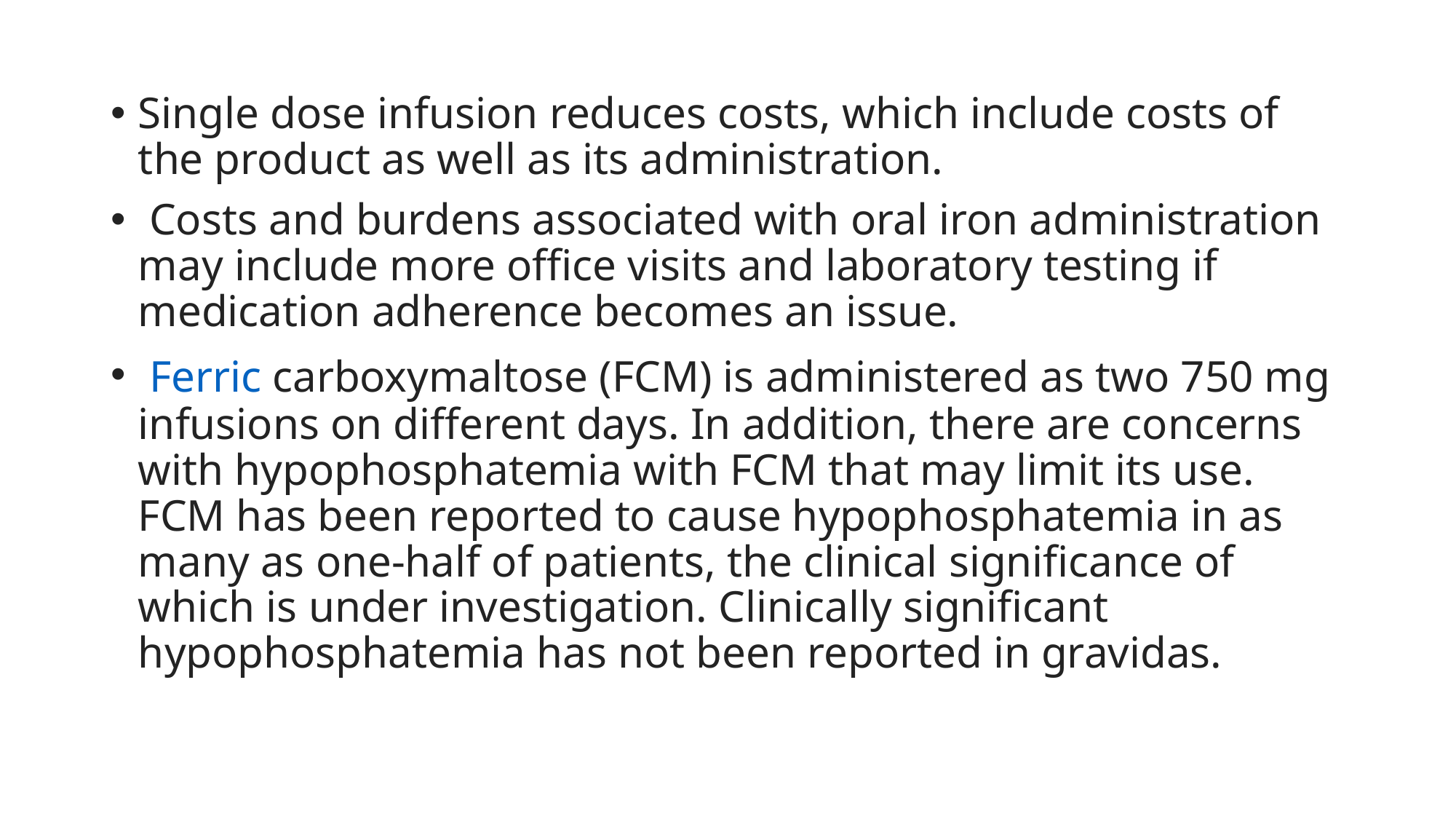

Single dose infusion reduces costs, which include costs of the product as well as its administration.
 Costs and burdens associated with oral iron administration may include more office visits and laboratory testing if medication adherence becomes an issue.
 Ferric carboxymaltose (FCM) is administered as two 750 mg infusions on different days. In addition, there are concerns with hypophosphatemia with FCM that may limit its use. FCM has been reported to cause hypophosphatemia in as many as one-half of patients, the clinical significance of which is under investigation. Clinically significant hypophosphatemia has not been reported in gravidas.